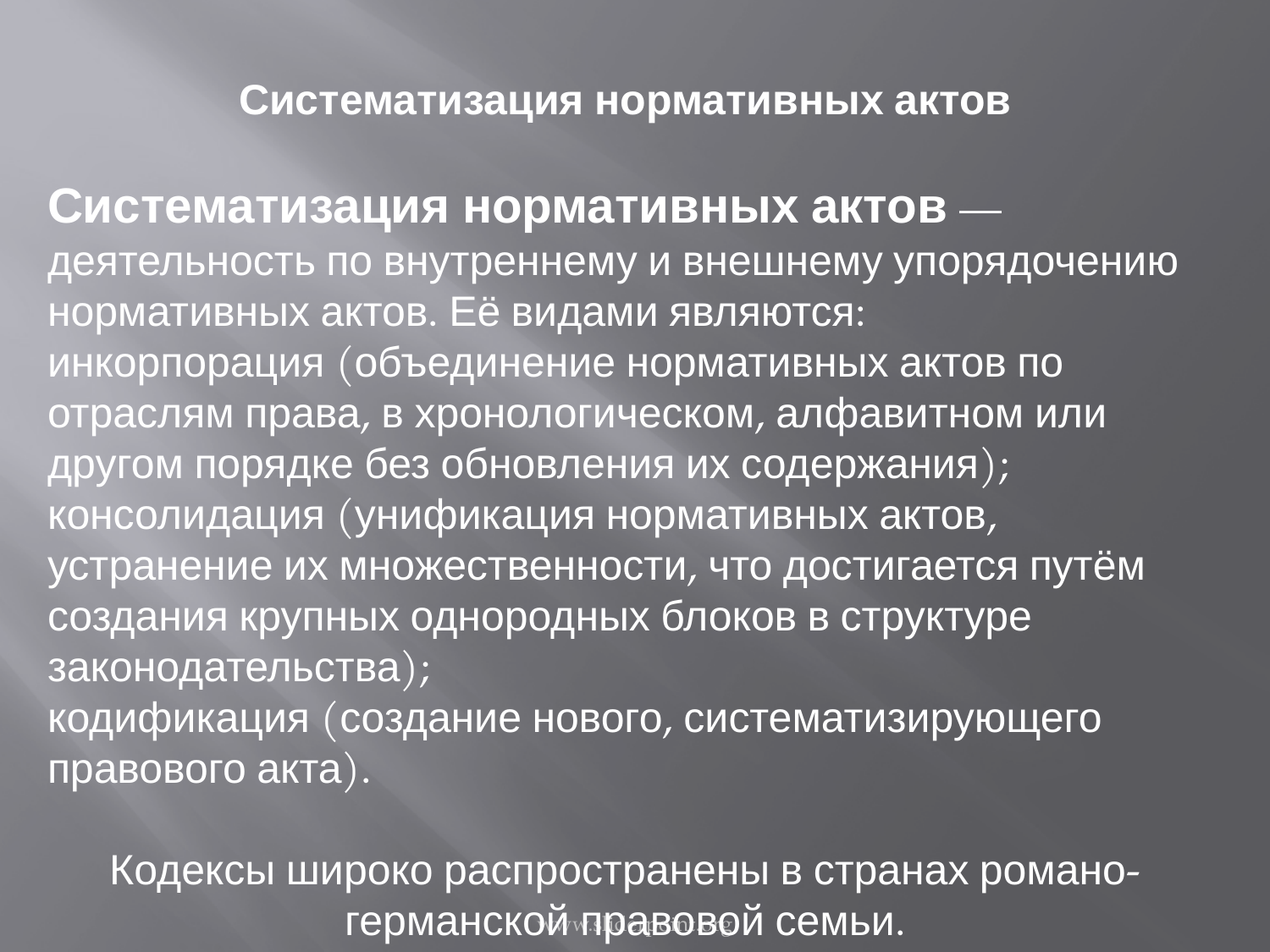

Систематизация нормативных актов

Систематизация нормативных актов — деятельность по внутреннему и внешнему упорядочению нормативных актов. Её видами являются:
инкорпорация (объединение нормативных актов по отраслям права, в хронологическом, алфавитном или другом порядке без обновления их содержания);
консолидация (унификация нормативных актов, устранение их множественности, что достигается путём создания крупных однородных блоков в структуре законодательства);
кодификация (создание нового, систематизирующего правового акта).

Кодексы широко распространены в странах романо-германской правовой семьи.

www.sliderpoint.org